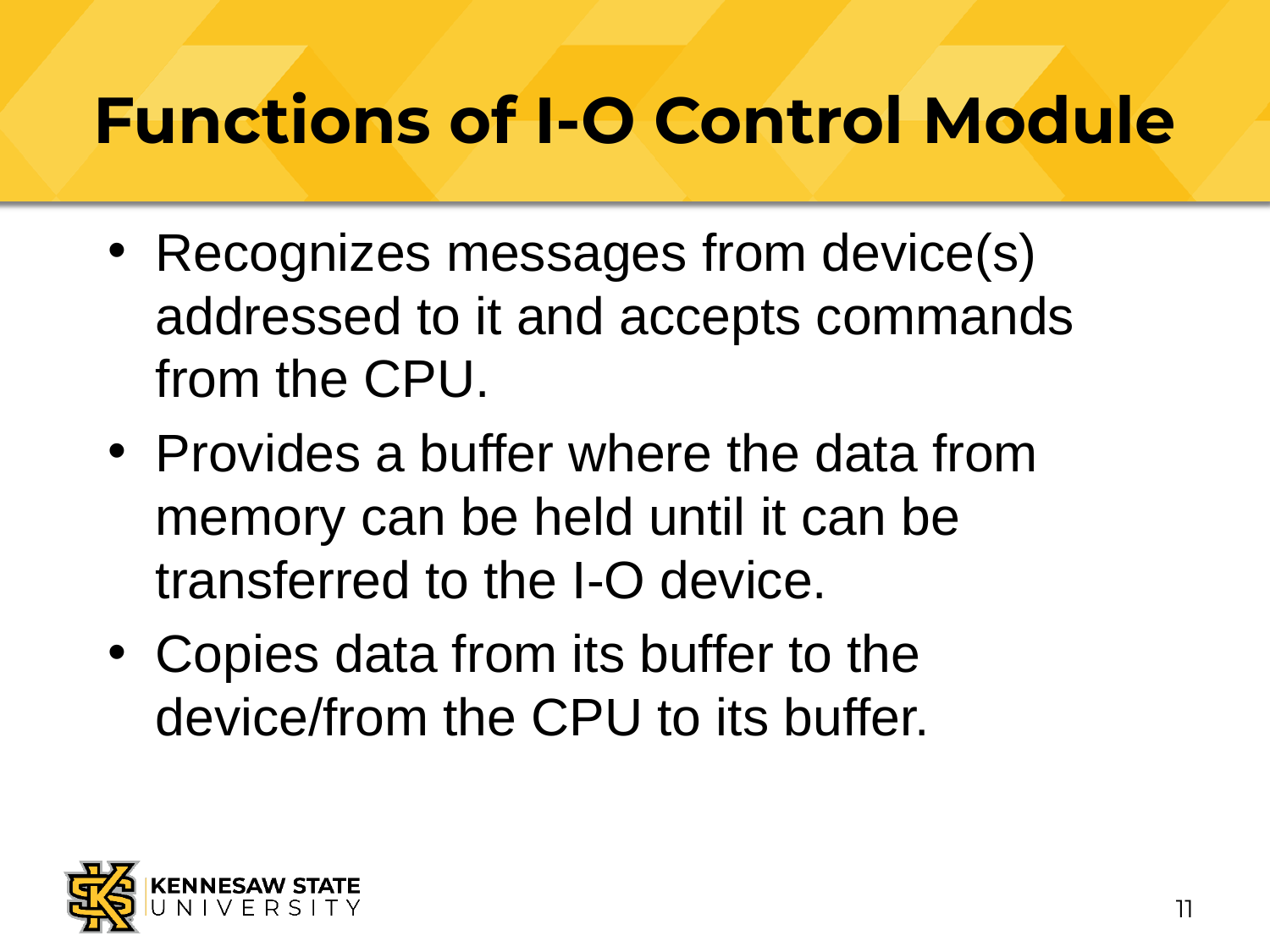

# Functions of I-O Control Module
Recognizes messages from device(s) addressed to it and accepts commands from the CPU.
Provides a buffer where the data from memory can be held until it can be transferred to the I-O device.
Copies data from its buffer to the device/from the CPU to its buffer.
11